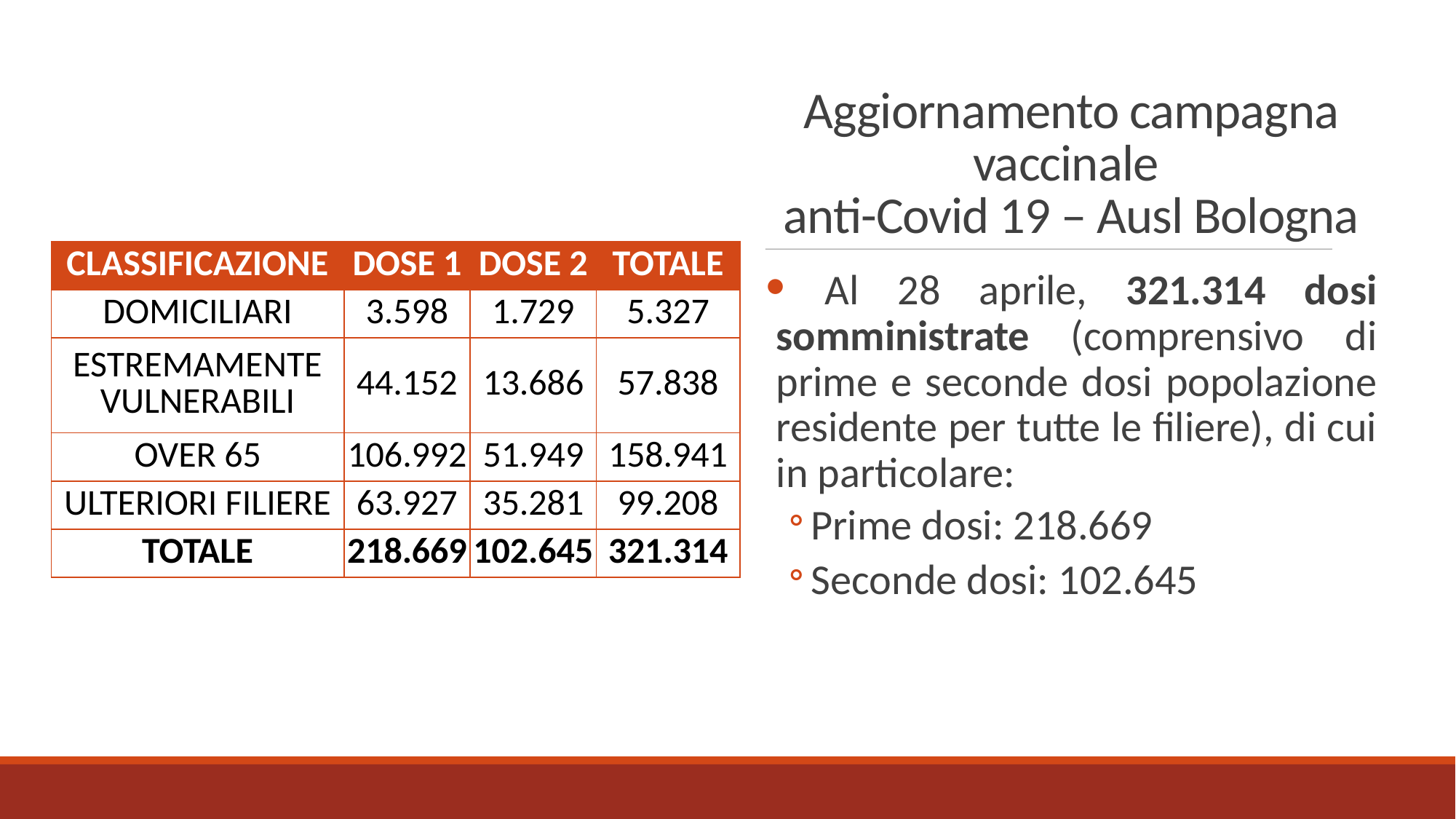

# Aggiornamento campagna vaccinale anti-Covid 19 – Ausl Bologna
| CLASSIFICAZIONE | DOSE 1 | DOSE 2 | TOTALE |
| --- | --- | --- | --- |
| DOMICILIARI | 3.598 | 1.729 | 5.327 |
| ESTREMAMENTE VULNERABILI | 44.152 | 13.686 | 57.838 |
| OVER 65 | 106.992 | 51.949 | 158.941 |
| ULTERIORI FILIERE | 63.927 | 35.281 | 99.208 |
| TOTALE | 218.669 | 102.645 | 321.314 |
 Al 28 aprile, 321.314 dosi somministrate (comprensivo di prime e seconde dosi popolazione residente per tutte le filiere), di cui in particolare:
Prime dosi: 218.669
Seconde dosi: 102.645